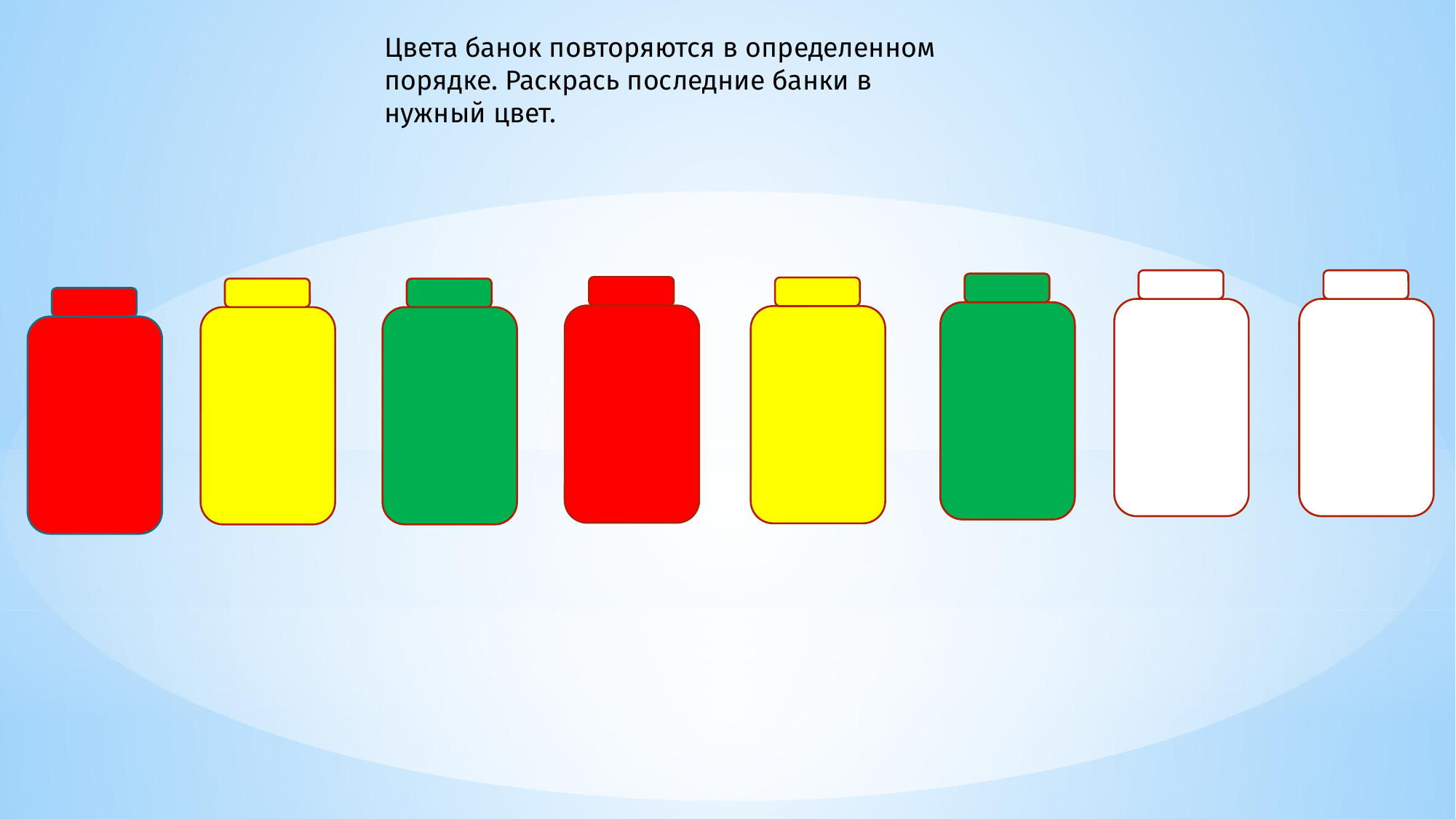

Цвета банок повторяются в определенном порядке. Раскрась последние банки в нужный цвет.